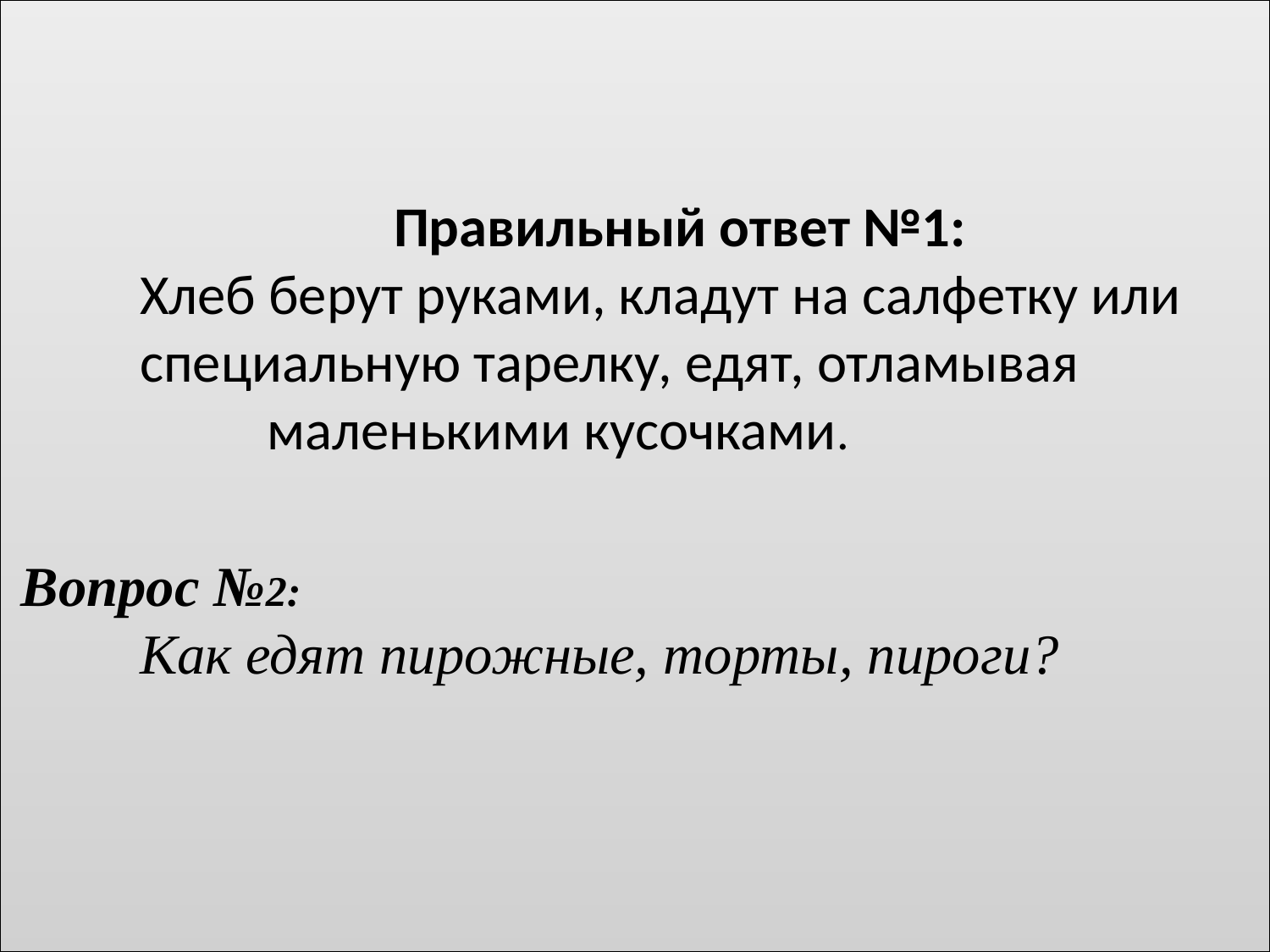

# Правильный ответ №1: Хлеб берут руками, кладут на салфетку или 	специальную тарелку, едят, отламывая 			маленькими кусочками. Вопрос №2: Как едят пирожные, торты, пироги?